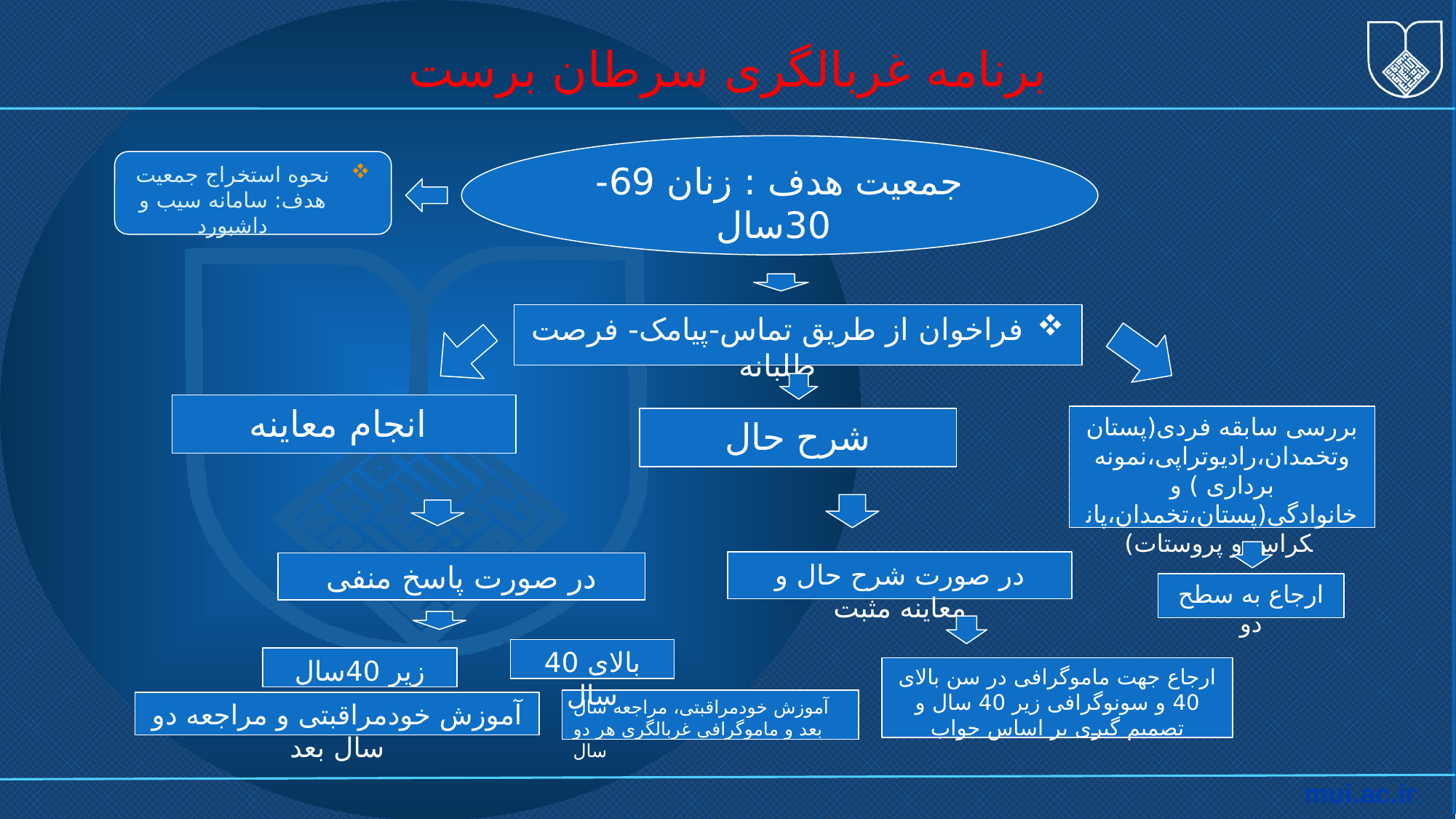

# برنامه غربالگری سرطان برست

جمعیت هدف : زنان 69-30سال
نحوه استخراج جمعیت هدف: سامانه سیب و داشبورد

فراخوان از طریق تماس-پیامک- فرصت طلبانه

انجام معاینه
بررسی سابقه فردی(پستان وتخمدان،رادیوتراپی،نمونه برداری ) و خانوادگی(پستان،تخمدان،پانکراس و پروستات)
شرح حال

در صورت شرح حال و معاینه مثبت
در صورت پاسخ منفی
ارجاع به سطح دو

بالای 40 سال
زیر 40سال
ارجاع جهت ماموگرافی در سن بالای 40 و سونوگرافی زیر 40 سال و تصمیم گیری بر اساس جواب
آموزش خودمراقبتی، مراجعه سال بعد و ماموگرافی غربالگری هر دو سال
آموزش خودمراقبتی و مراجعه دو سال بعد